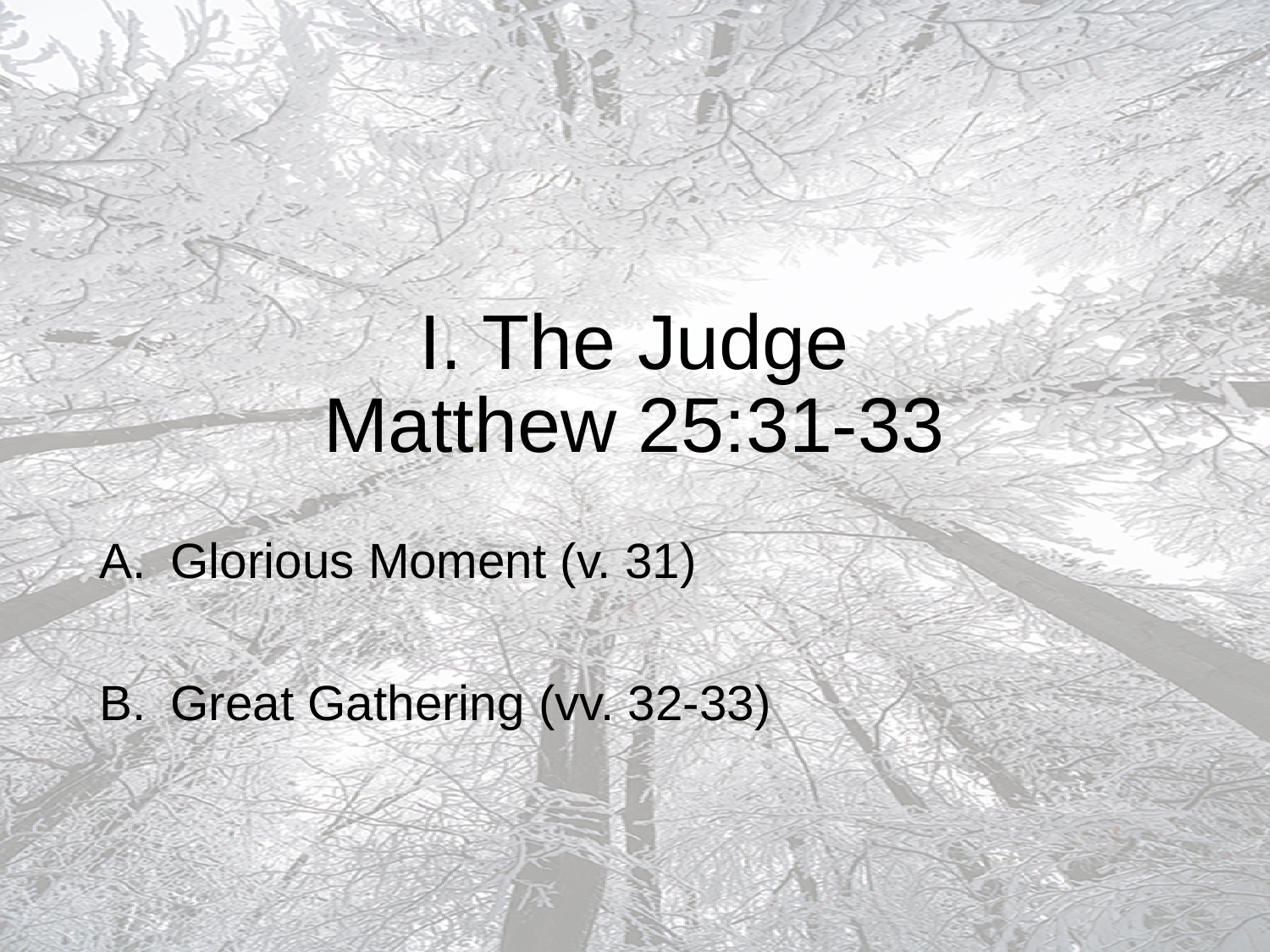

# I. The Judge Matthew 25:31-33
Glorious Moment (v. 31)

Great Gathering (vv. 32-33)